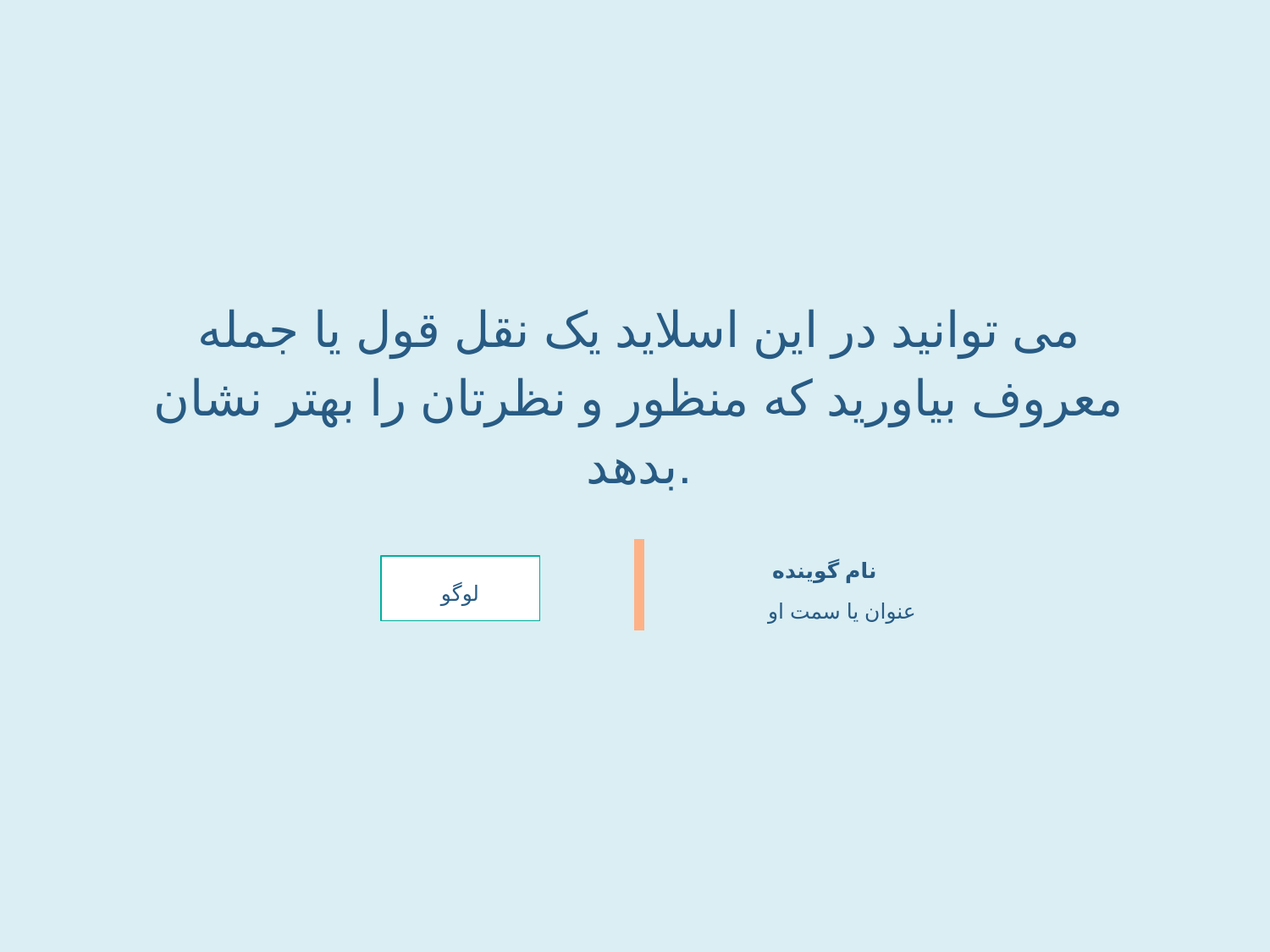

می توانید در این اسلاید یک نقل قول یا جمله معروف بیاورید که منظور و نظرتان را بهتر نشان بدهد.
نام گوینده

لوگو

عنوان یا سمت او